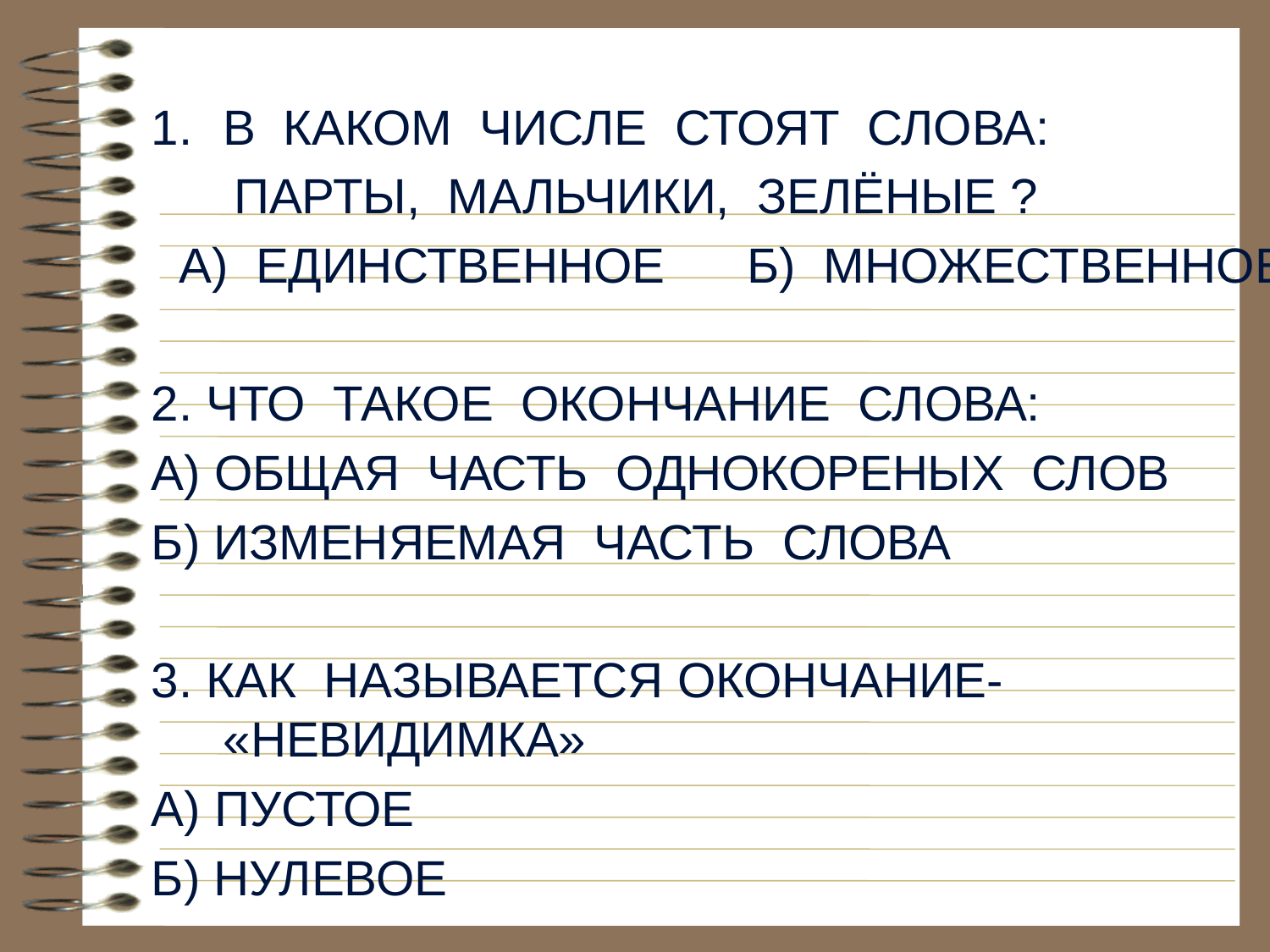

В  КАКОМ  ЧИСЛЕ  СТОЯТ  СЛОВА:
      ПАРТЫ,  МАЛЬЧИКИ,  ЗЕЛЁНЫЕ ?
  А)  ЕДИНСТВЕННОЕ      Б)  МНОЖЕСТВЕННОЕ

2. ЧТО  ТАКОЕ  ОКОНЧАНИЕ  СЛОВА:
А) ОБЩАЯ  ЧАСТЬ  ОДНОКОРЕНЫХ  СЛОВ
Б) ИЗМЕНЯЕМАЯ  ЧАСТЬ  СЛОВА

3. КАК  НАЗЫВАЕТСЯ ОКОНЧАНИЕ- «НЕВИДИМКА»
А) ПУСТОЕ
Б) НУЛЕВОЕ